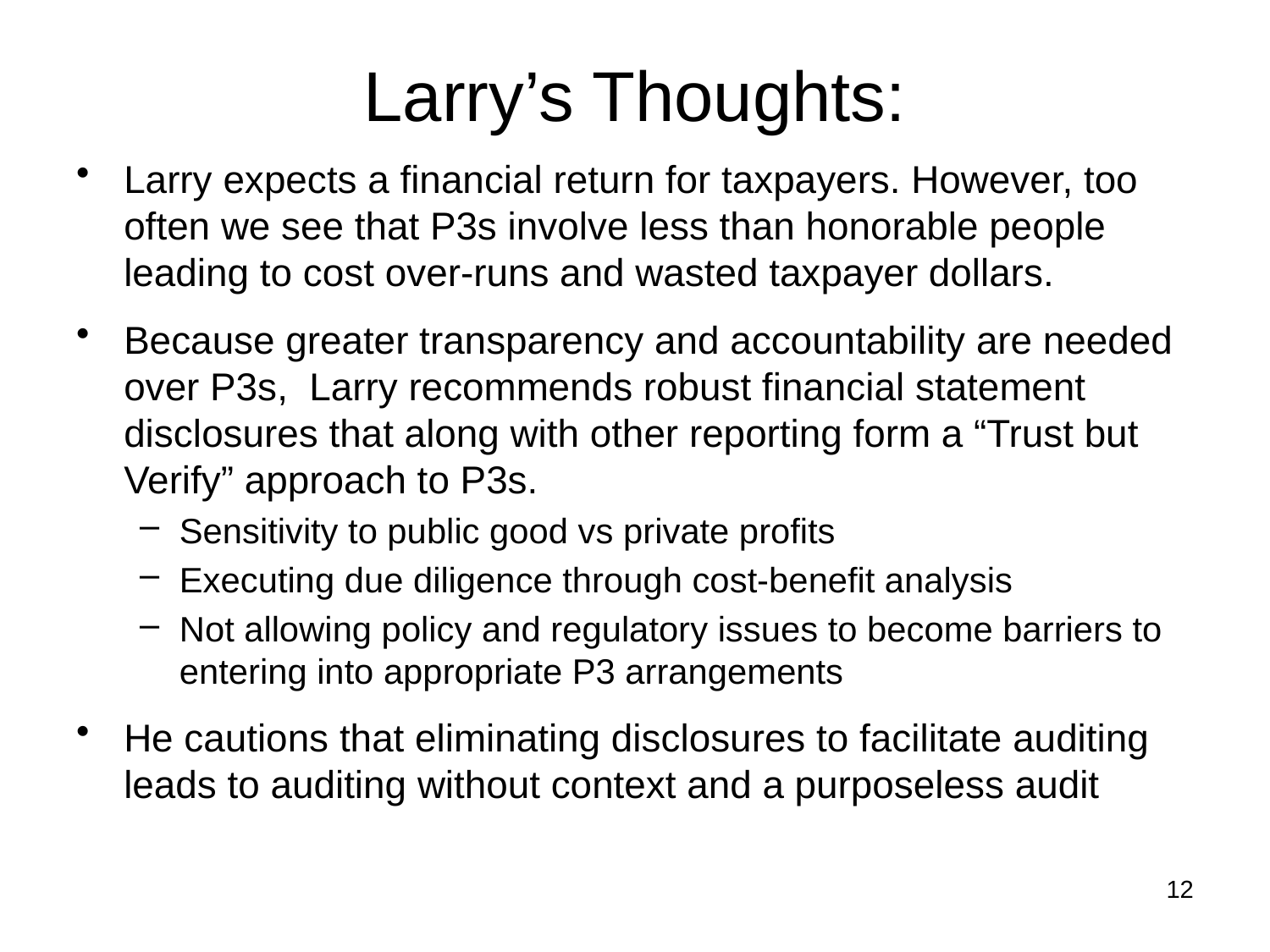

# Larry’s Thoughts:
Larry expects a financial return for taxpayers. However, too often we see that P3s involve less than honorable people leading to cost over-runs and wasted taxpayer dollars.
Because greater transparency and accountability are needed over P3s,  Larry recommends robust financial statement disclosures that along with other reporting form a “Trust but Verify” approach to P3s.
Sensitivity to public good vs private profits
Executing due diligence through cost-benefit analysis
Not allowing policy and regulatory issues to become barriers to entering into appropriate P3 arrangements
He cautions that eliminating disclosures to facilitate auditing leads to auditing without context and a purposeless audit
12